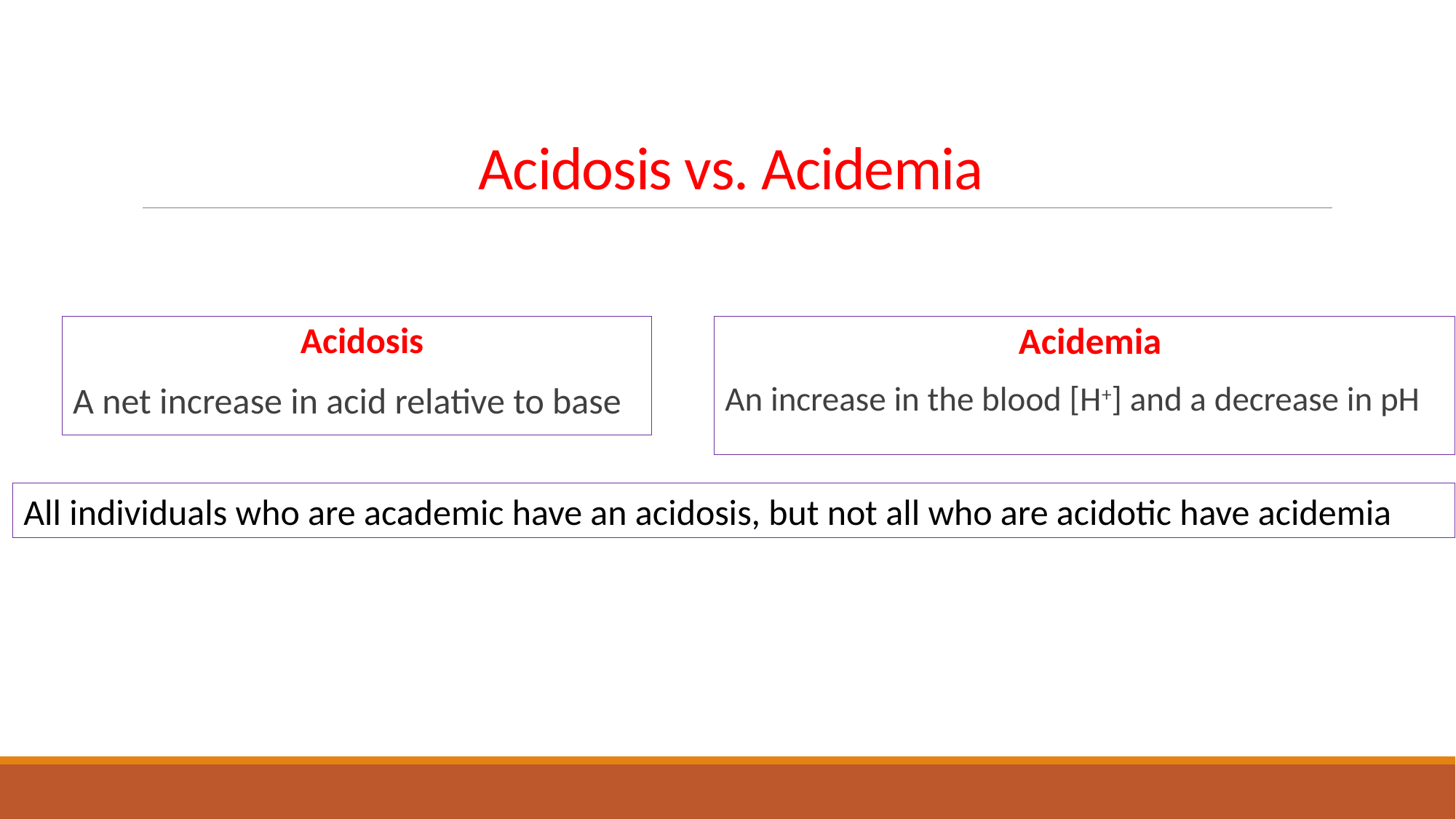

# Acidosis vs. Acidemia
Acidosis
A net increase in acid relative to base
Acidemia
An increase in the blood [H+] and a decrease in pH
All individuals who are academic have an acidosis, but not all who are acidotic have acidemia